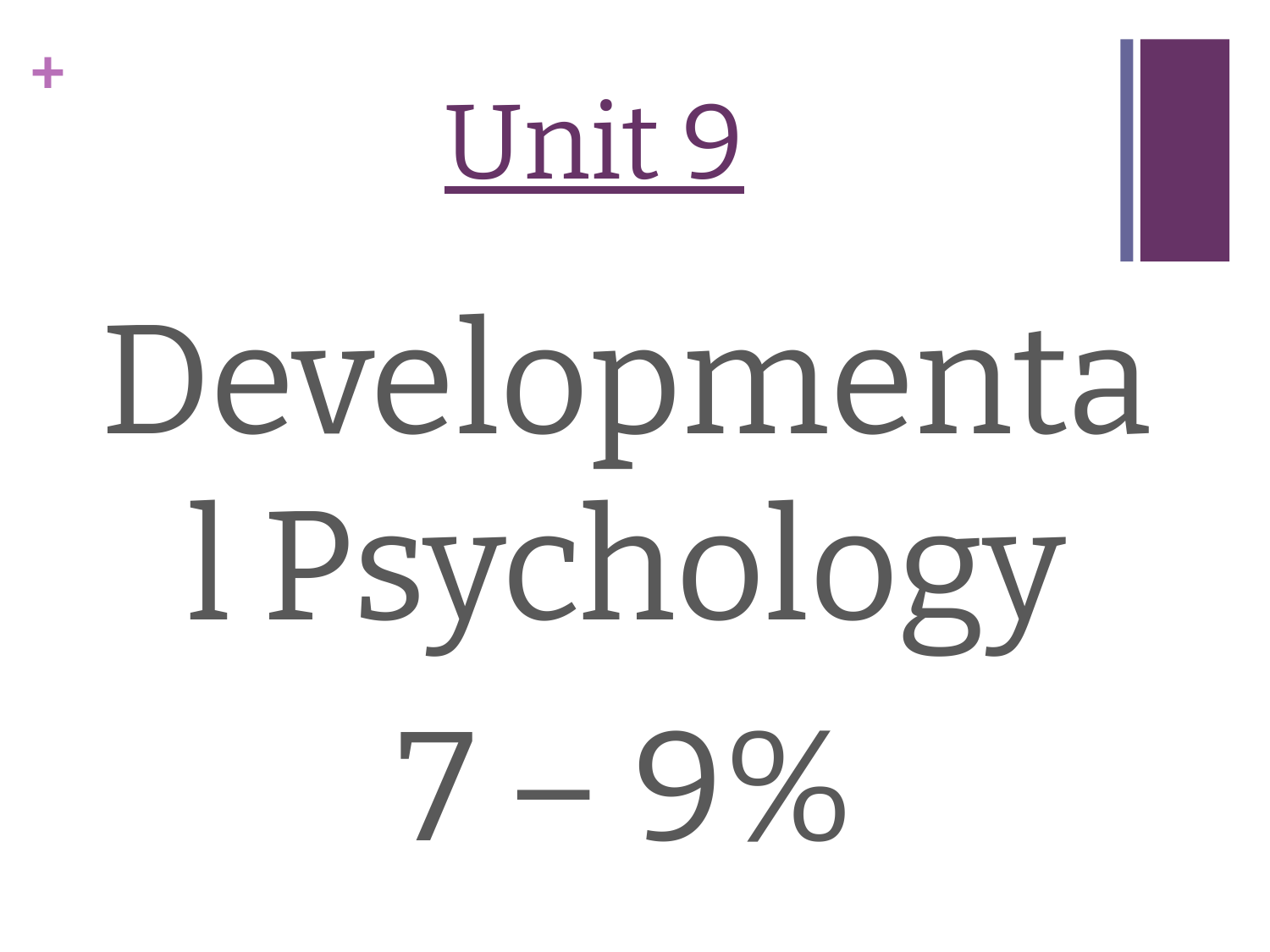

# Unit 9
Developmental Psychology
7 – 9%